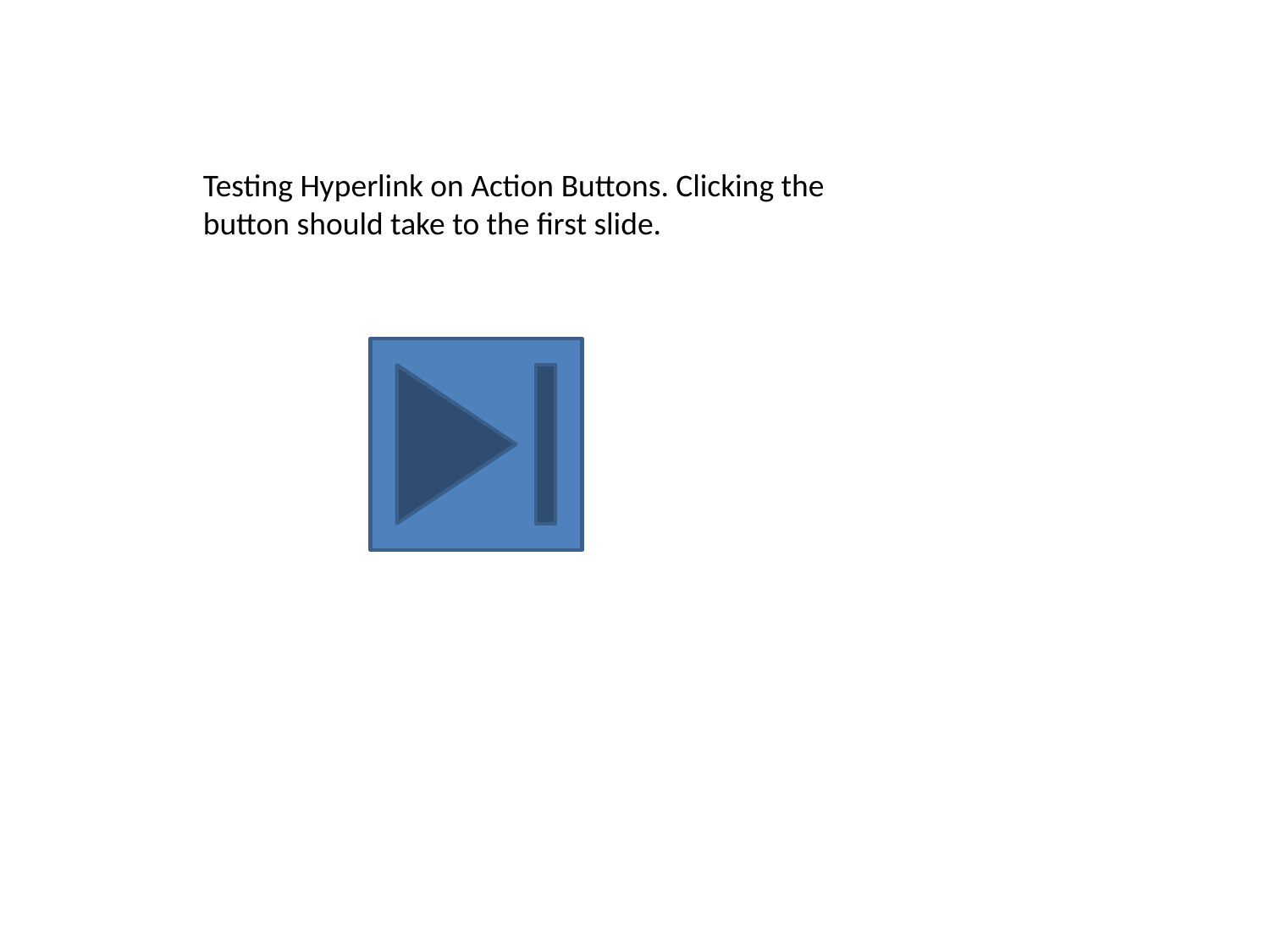

Testing Hyperlink on Action Buttons. Clicking the button should take to the first slide.